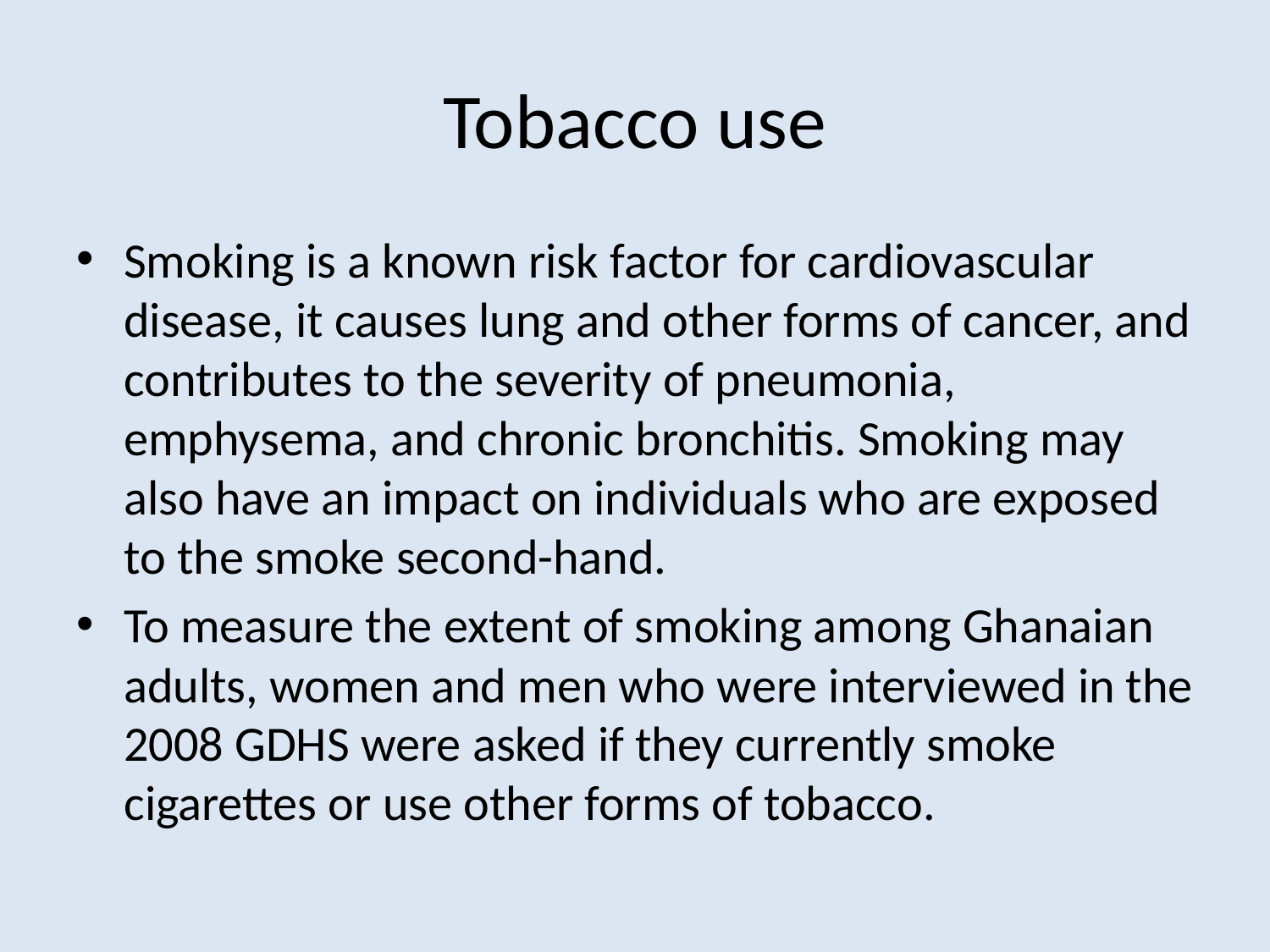

# Tobacco use
Smoking is a known risk factor for cardiovascular disease, it causes lung and other forms of cancer, and contributes to the severity of pneumonia, emphysema, and chronic bronchitis. Smoking may also have an impact on individuals who are exposed to the smoke second-hand.
To measure the extent of smoking among Ghanaian adults, women and men who were interviewed in the 2008 GDHS were asked if they currently smoke cigarettes or use other forms of tobacco.